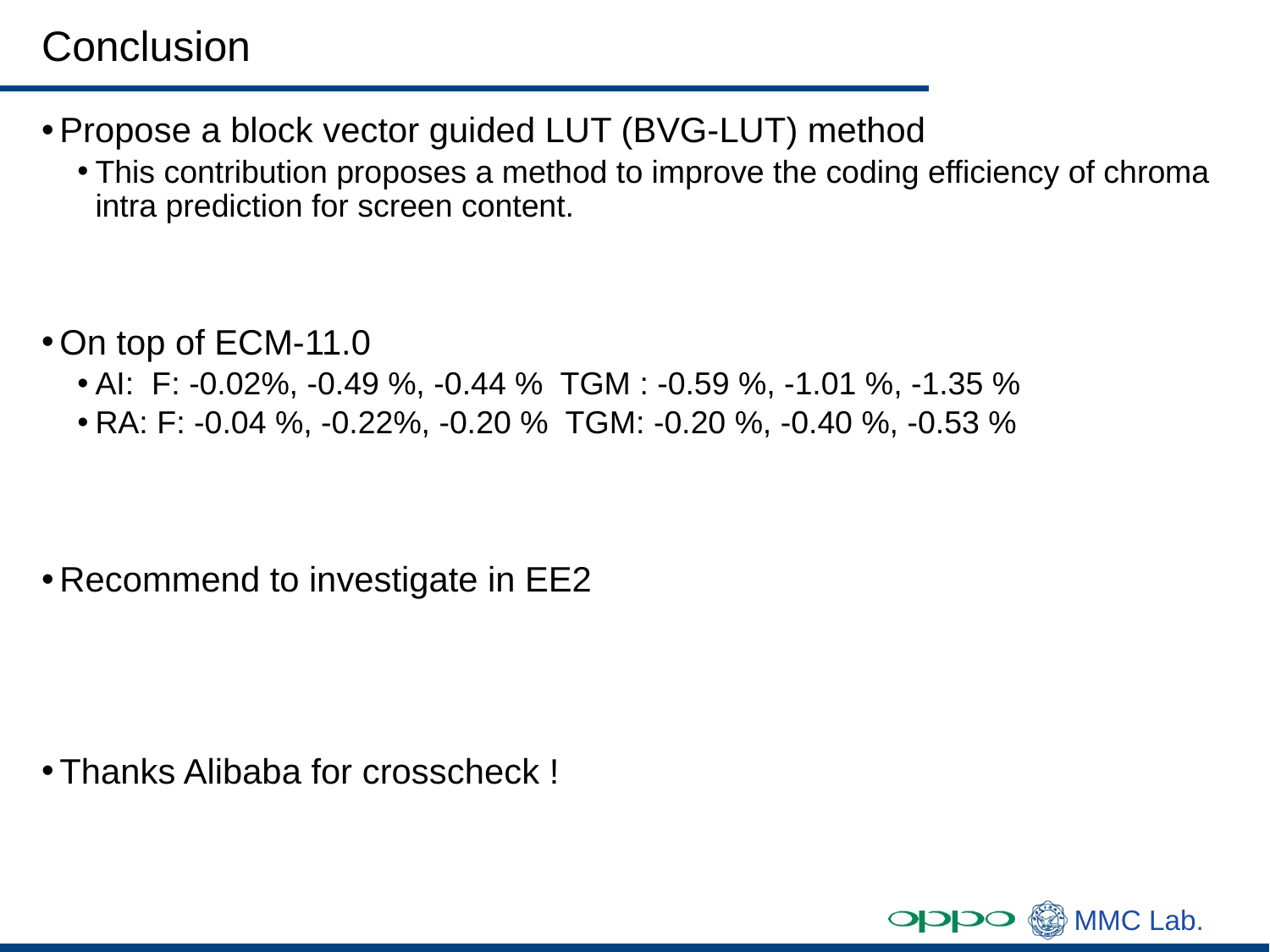

# Conclusion
Propose a block vector guided LUT (BVG-LUT) method
This contribution proposes a method to improve the coding efficiency of chroma intra prediction for screen content.

On top of ECM-11.0
AI:  F: -0.02%, -0.49 %, -0.44 %  TGM : -0.59 %, -1.01 %, -1.35 %
RA: F: -0.04 %, -0.22%, -0.20 %  TGM: -0.20 %, -0.40 %, -0.53 %

Recommend to investigate in EE2

Thanks Alibaba for crosscheck !